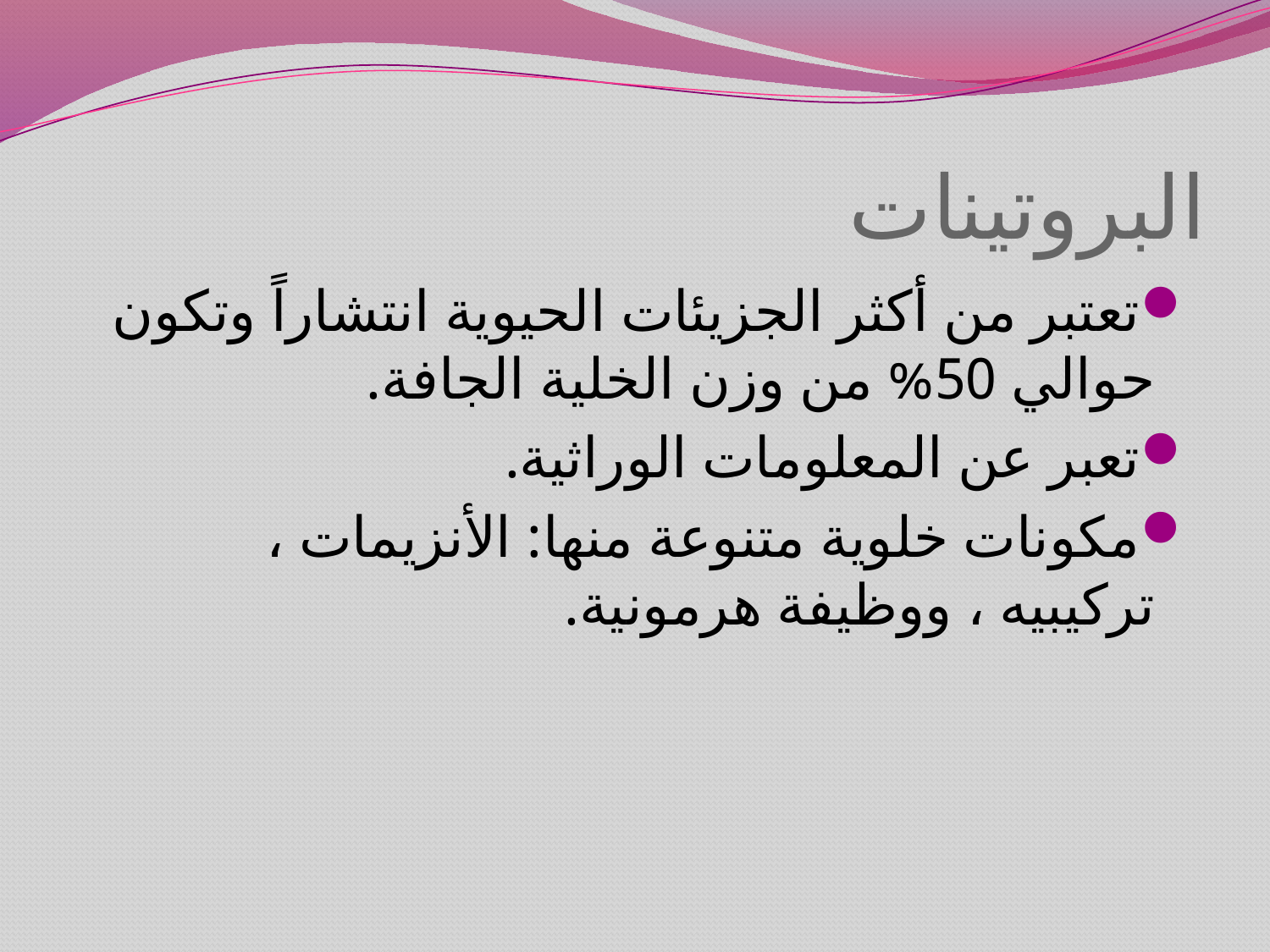

# البروتينات
تعتبر من أكثر الجزيئات الحيوية انتشاراً وتكون حوالي 50% من وزن الخلية الجافة.
تعبر عن المعلومات الوراثية.
مكونات خلوية متنوعة منها: الأنزيمات ، تركيبيه ، ووظيفة هرمونية.